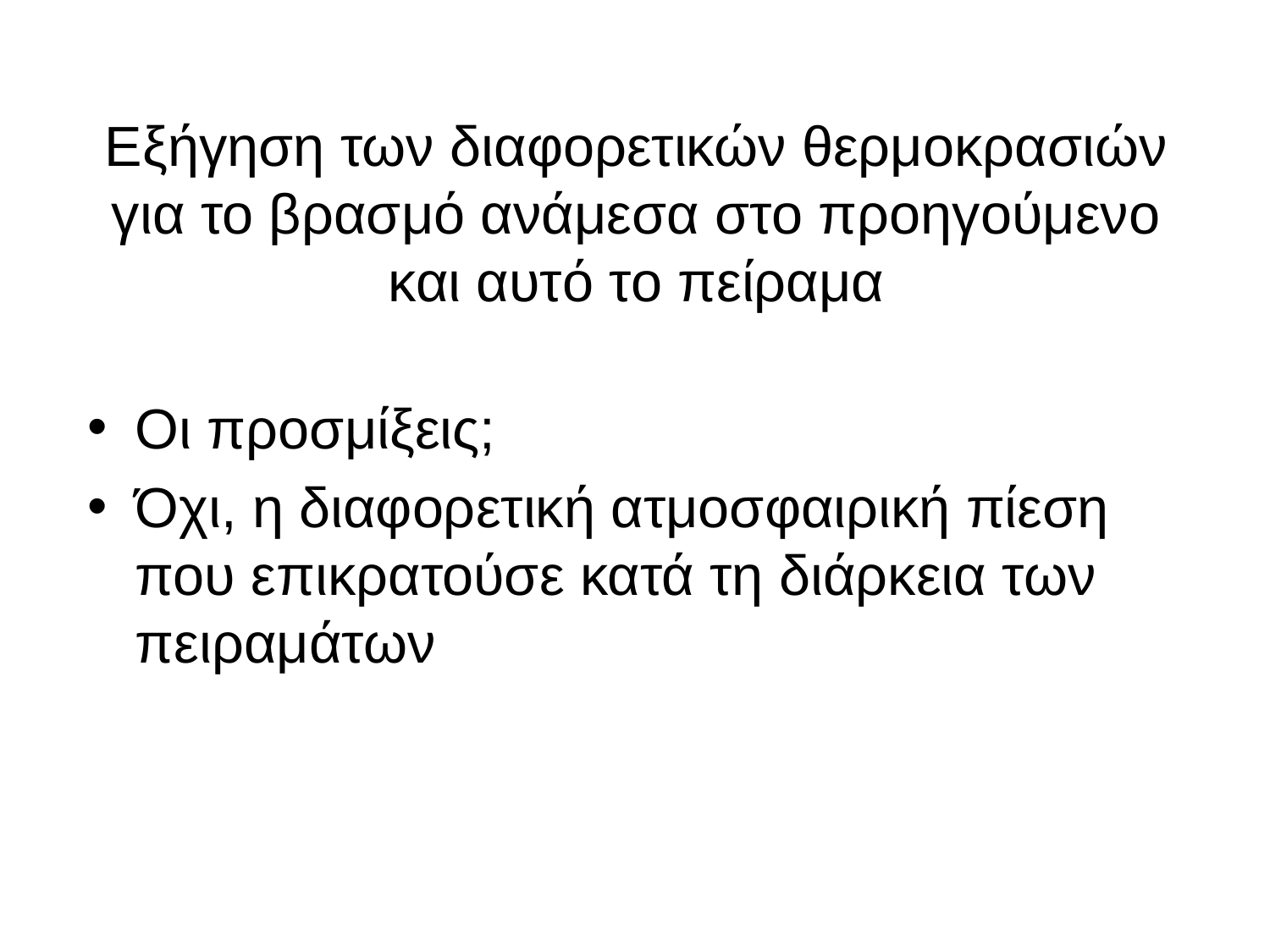

# Εξήγηση των διαφορετικών θερμοκρασιών για το βρασμό ανάμεσα στο προηγούμενο και αυτό το πείραμα
Οι προσμίξεις;
Όχι, η διαφορετική ατμοσφαιρική πίεση που επικρατούσε κατά τη διάρκεια των πειραμάτων